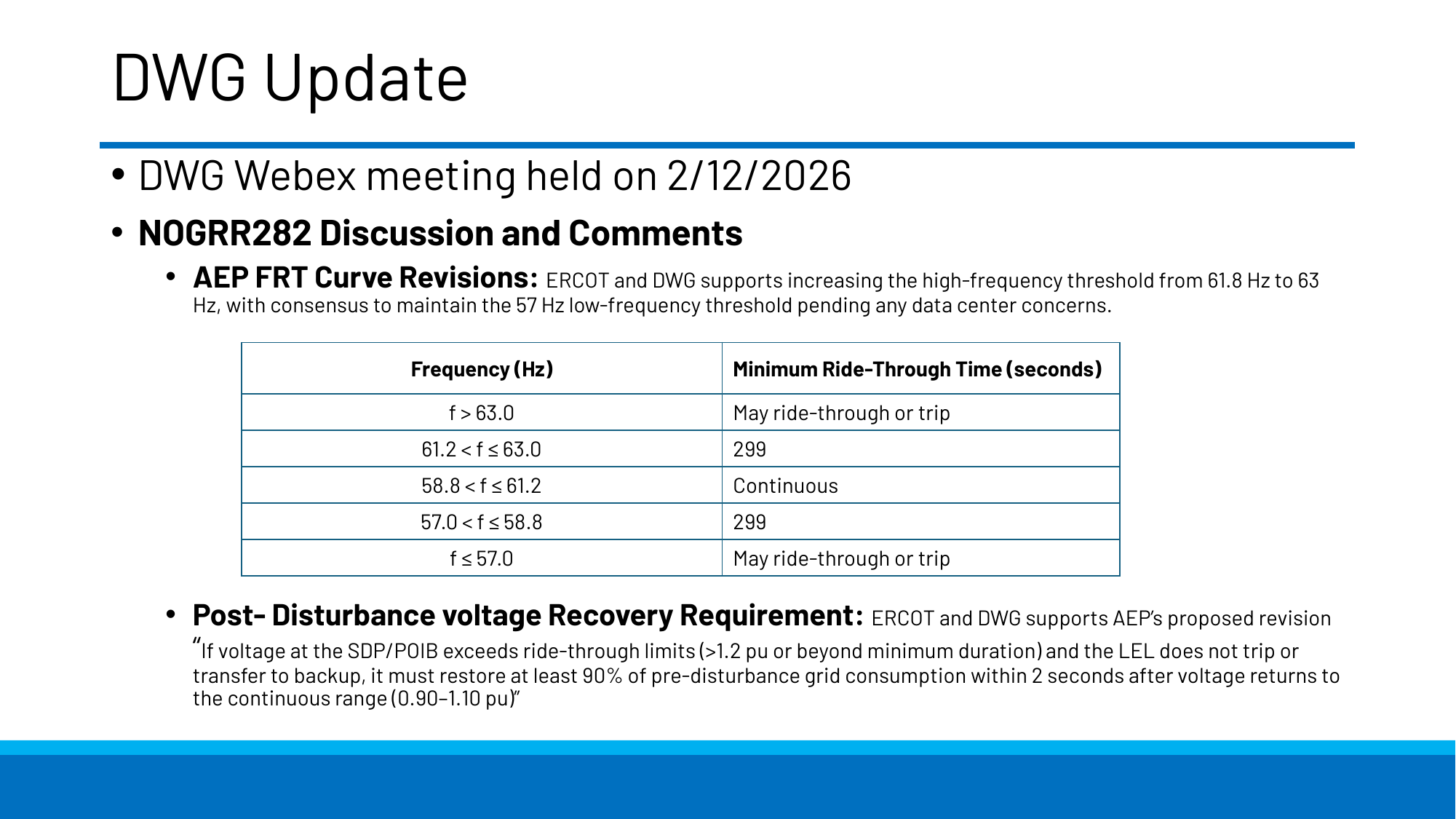

# DWG Update
DWG Webex meeting held on 2/12/2026
NOGRR282 Discussion and Comments
AEP FRT Curve Revisions: ERCOT and DWG supports increasing the high-frequency threshold from 61.8 Hz to 63 Hz, with consensus to maintain the 57 Hz low-frequency threshold pending any data center concerns.

Post- Disturbance voltage Recovery Requirement: ERCOT and DWG supports AEP’s proposed revision “If voltage at the SDP/POIB exceeds ride-through limits (>1.2 pu or beyond minimum duration) and the LEL does not trip or transfer to backup, it must restore at least 90% of pre-disturbance grid consumption within 2 seconds after voltage returns to the continuous range (0.90–1.10 pu)”

| Frequency (Hz) | Minimum Ride-Through Time (seconds) |
| --- | --- |
| f > 63.0 | May ride-through or trip |
| 61.2 < f ≤ 63.0 | 299 |
| 58.8 < f ≤ 61.2 | Continuous |
| 57.0 < f ≤ 58.8 | 299 |
| f ≤ 57.0 | May ride-through or trip |